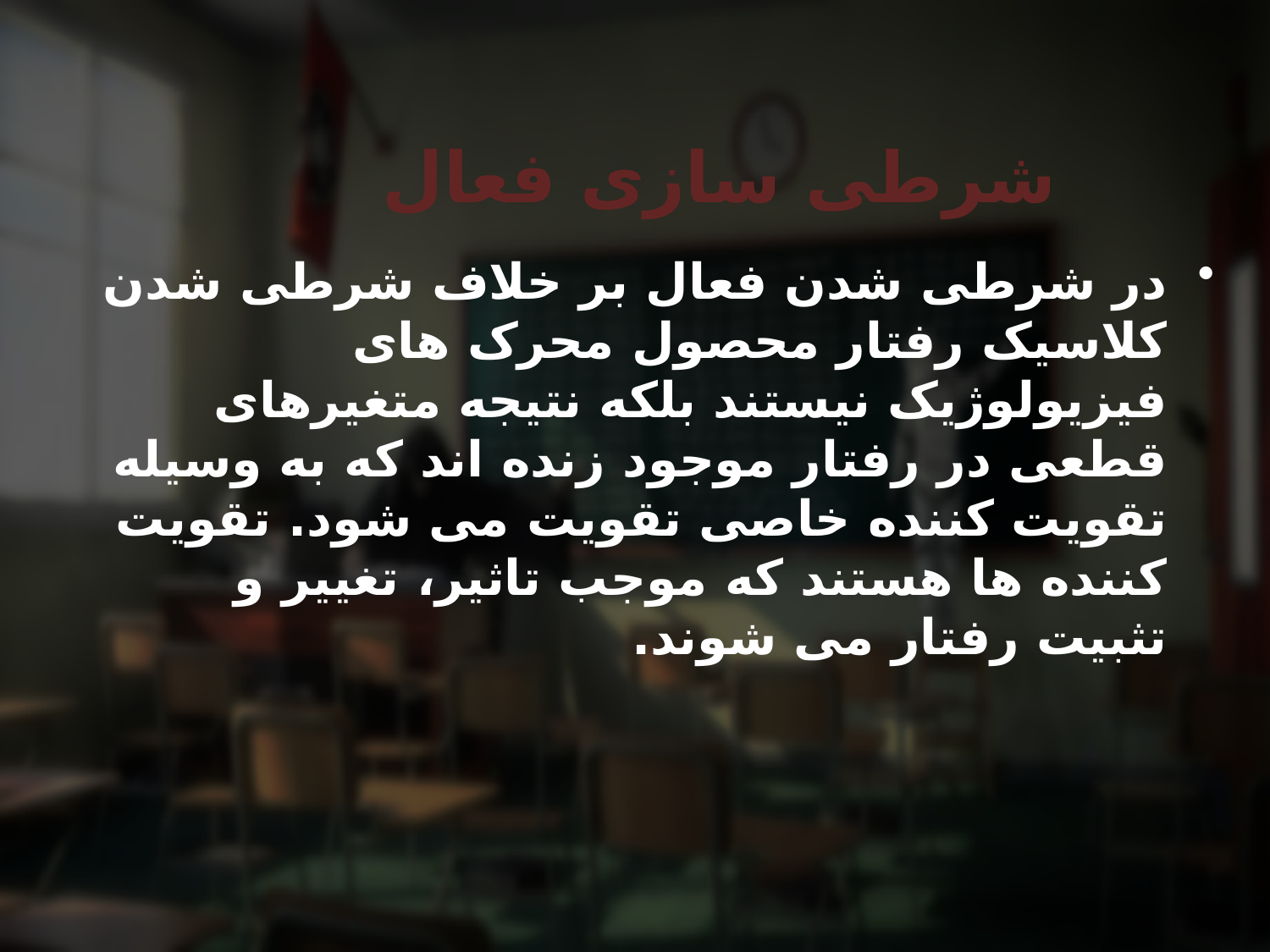

شرطی سازی فعال
در شرطی شدن فعال بر خلاف شرطی شدن کلاسیک رفتار محصول محرک های فیزیولوژیک نیستند بلکه نتیجه متغیرهای قطعی در رفتار موجود زنده اند که به وسیله تقویت کننده خاصی تقویت می شود. تقویت کننده ها هستند که موجب تاثیر، تغییر و تثبیت رفتار می شوند.